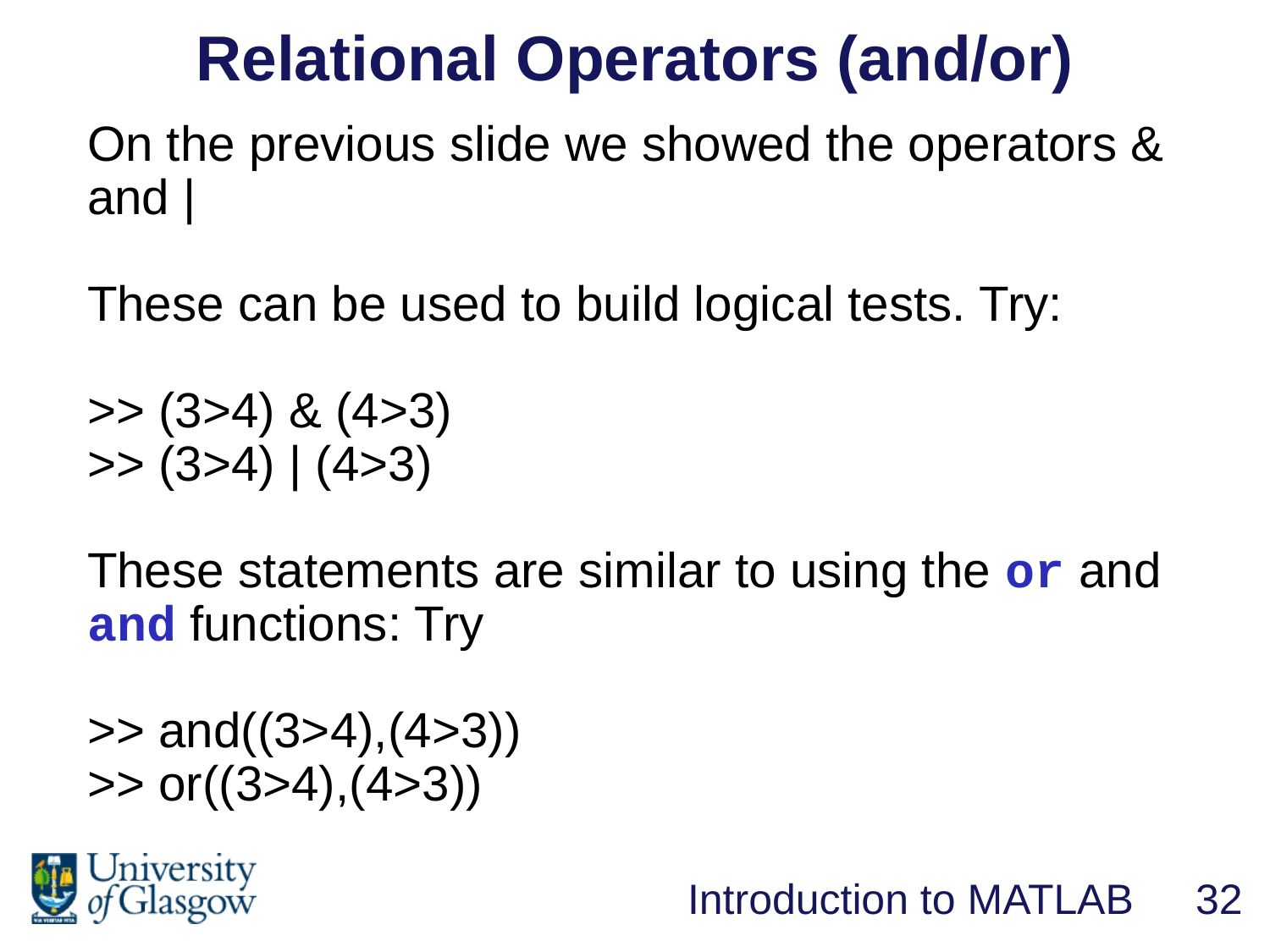

Relational Operators (and/or)
On the previous slide we showed the operators & and |

These can be used to build logical tests. Try:

>> (3>4) & (4>3)
>> (3>4) | (4>3)

These statements are similar to using the or and and functions: Try

>> and((3>4),(4>3))
>> or((3>4),(4>3))